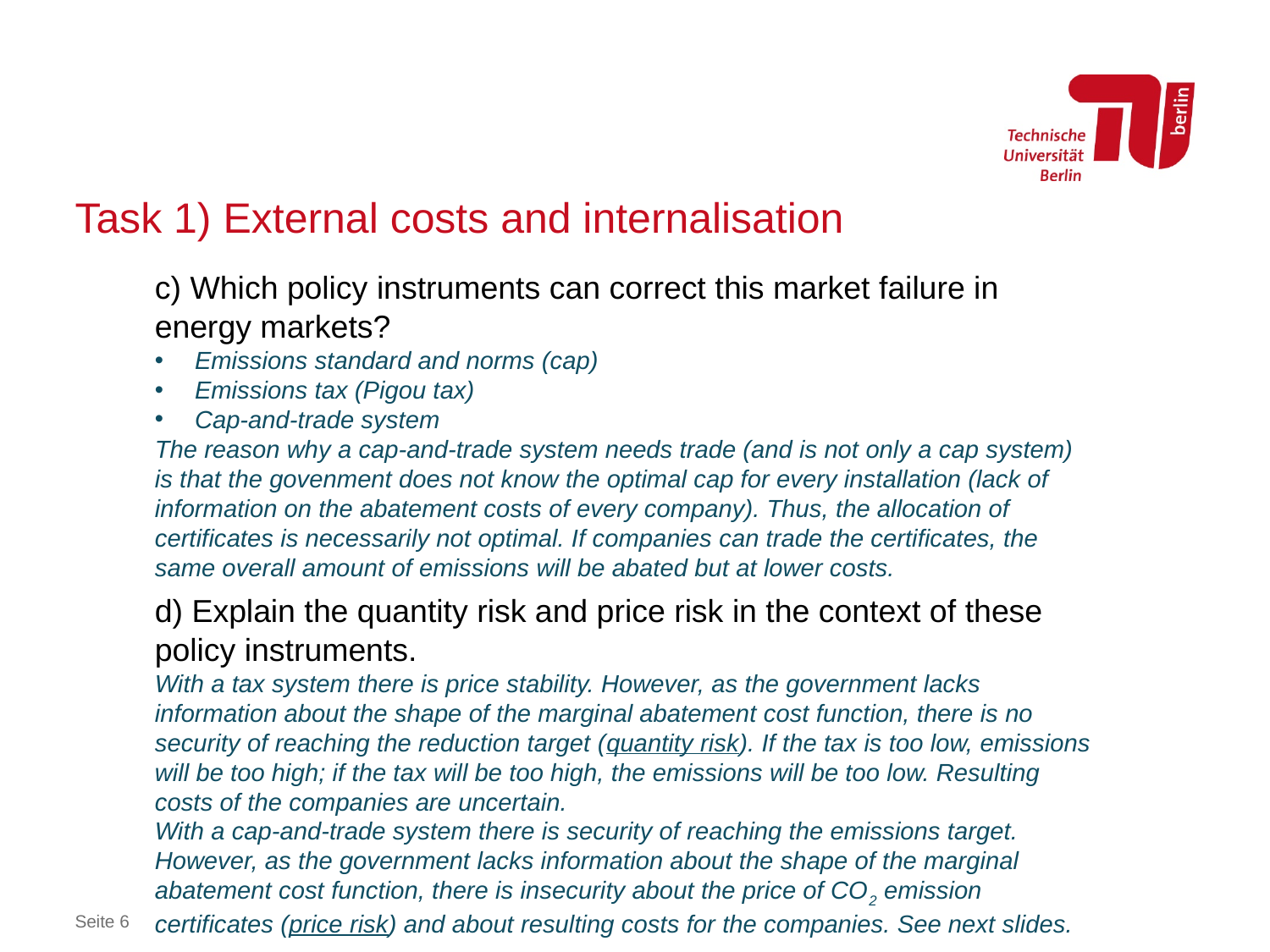

# Task 1) External costs and internalisation
c) Which policy instruments can correct this market failure in energy markets?
Emissions standard and norms (cap)
Emissions tax (Pigou tax)
Cap-and-trade system
The reason why a cap-and-trade system needs trade (and is not only a cap system) is that the govenment does not know the optimal cap for every installation (lack of information on the abatement costs of every company). Thus, the allocation of certificates is necessarily not optimal. If companies can trade the certificates, the same overall amount of emissions will be abated but at lower costs.
d) Explain the quantity risk and price risk in the context of these policy instruments.
With a tax system there is price stability. However, as the government lacks information about the shape of the marginal abatement cost function, there is no security of reaching the reduction target (quantity risk). If the tax is too low, emissions will be too high; if the tax will be too high, the emissions will be too low. Resulting costs of the companies are uncertain.
With a cap-and-trade system there is security of reaching the emissions target. However, as the government lacks information about the shape of the marginal abatement cost function, there is insecurity about the price of CO2 emission certificates (price risk) and about resulting costs for the companies. See next slides.
Seite 6